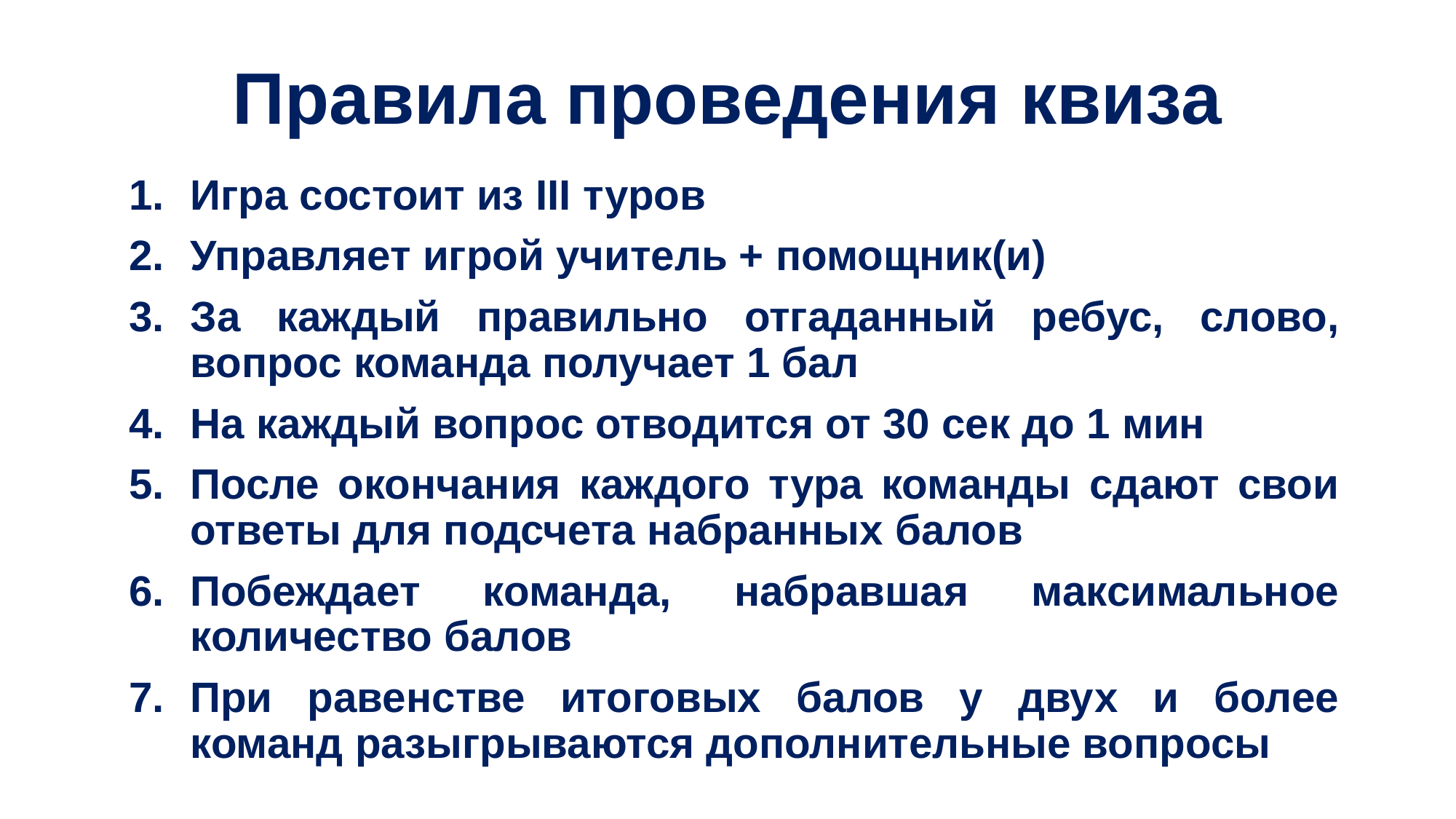

# Правила проведения квиза
Игра состоит из III туров
Управляет игрой учитель + помощник(и)
За каждый правильно отгаданный ребус, слово, вопрос команда получает 1 бал
На каждый вопрос отводится от 30 сек до 1 мин
После окончания каждого тура команды сдают свои ответы для подсчета набранных балов
Побеждает команда, набравшая максимальное количество балов
При равенстве итоговых балов у двух и более команд разыгрываются дополнительные вопросы